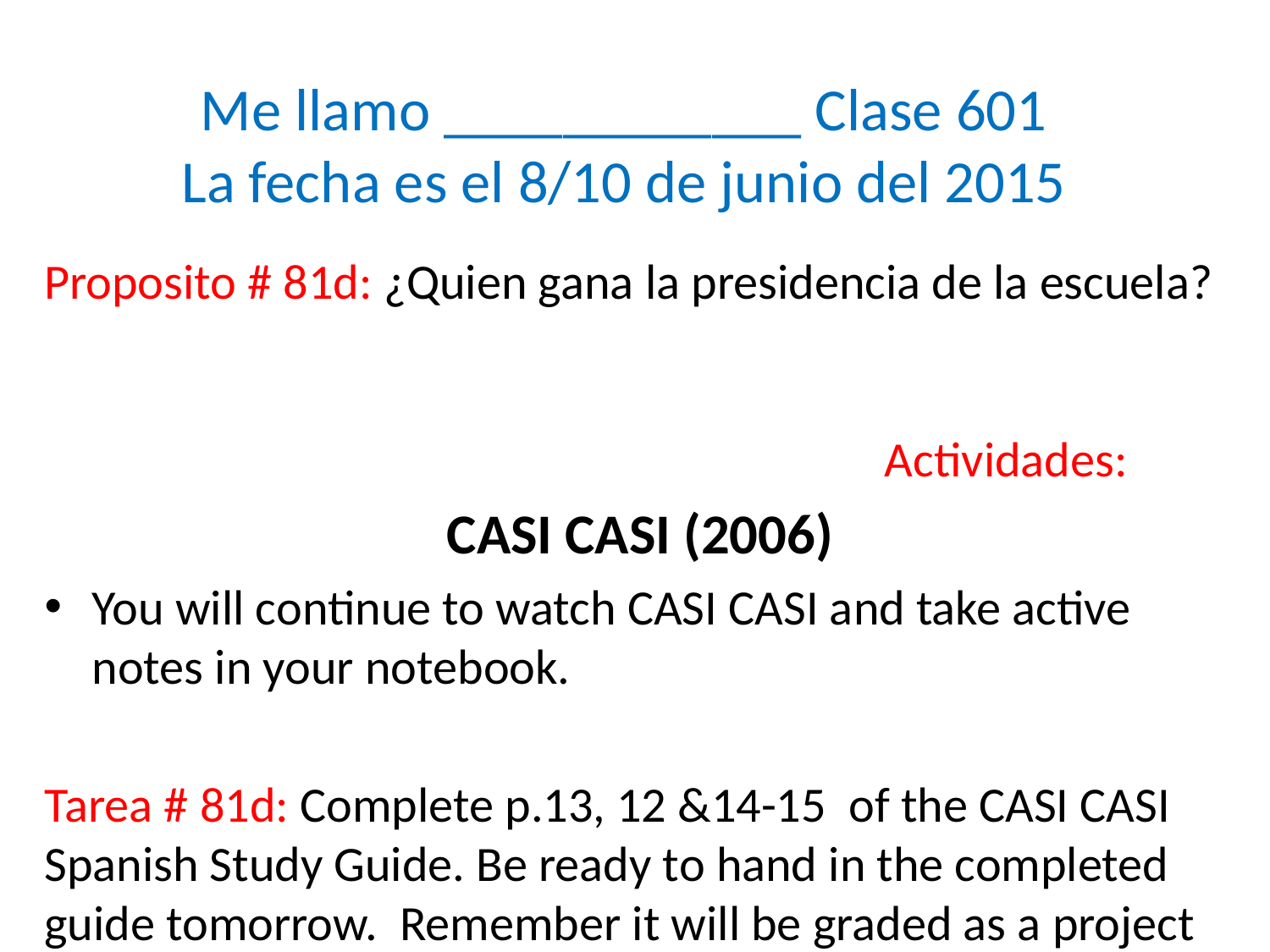

# Me llamo ____________ Clase 601 La fecha es el 8/10 de junio del 2015
Proposito # 81d: ¿Quien gana la presidencia de la escuela?                                                                                                                                                                                                                                                                                                    Actividades:
CASI CASI (2006)
You will continue to watch CASI CASI and take active notes in your notebook.

Tarea # 81d: Complete p.13, 12 &14-15  of the CASI CASI Spanish Study Guide. Be ready to hand in the completed guide tomorrow.  Remember it will be graded as a project